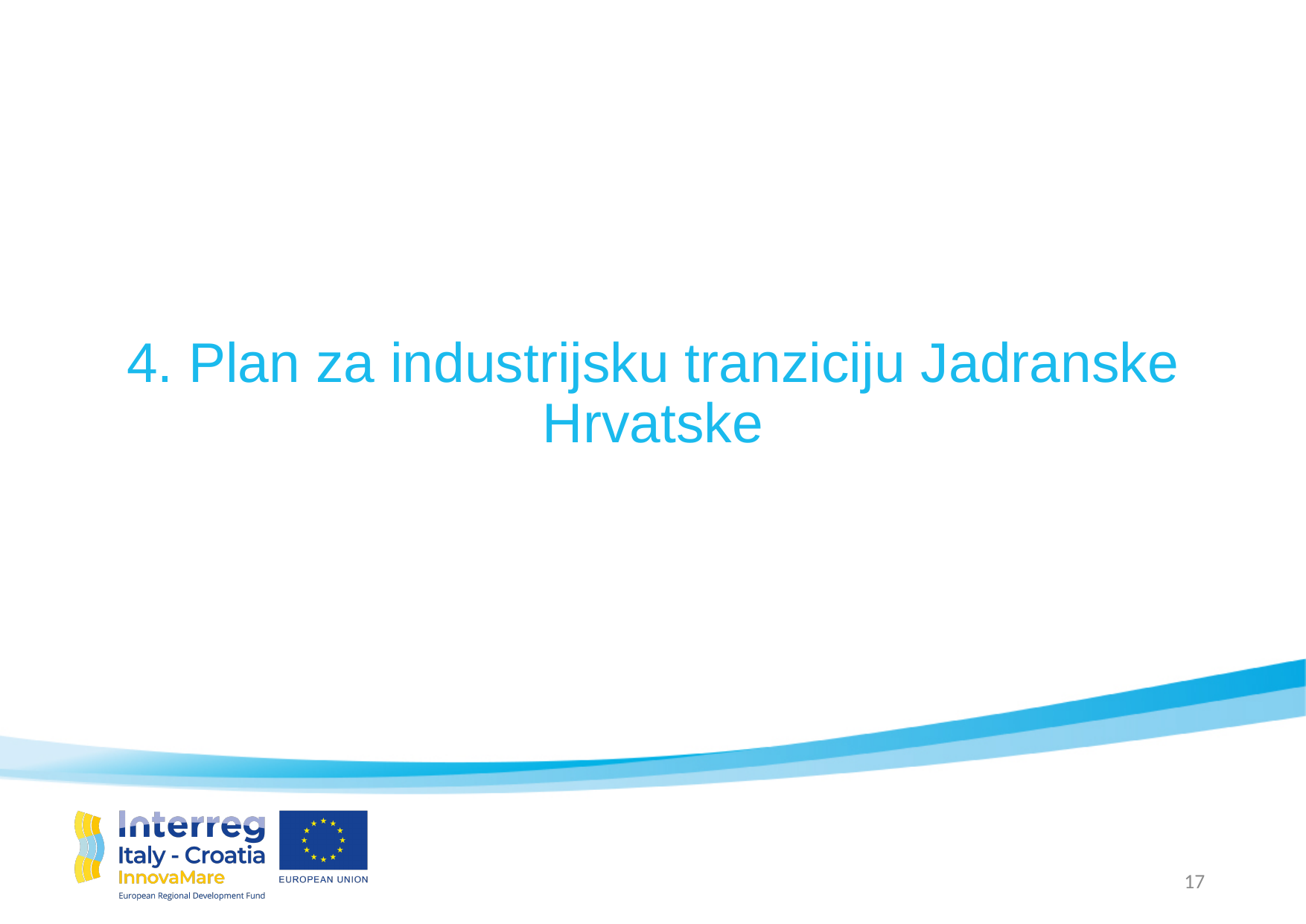

# 4. Plan za industrijsku tranziciju Jadranske Hrvatske
17